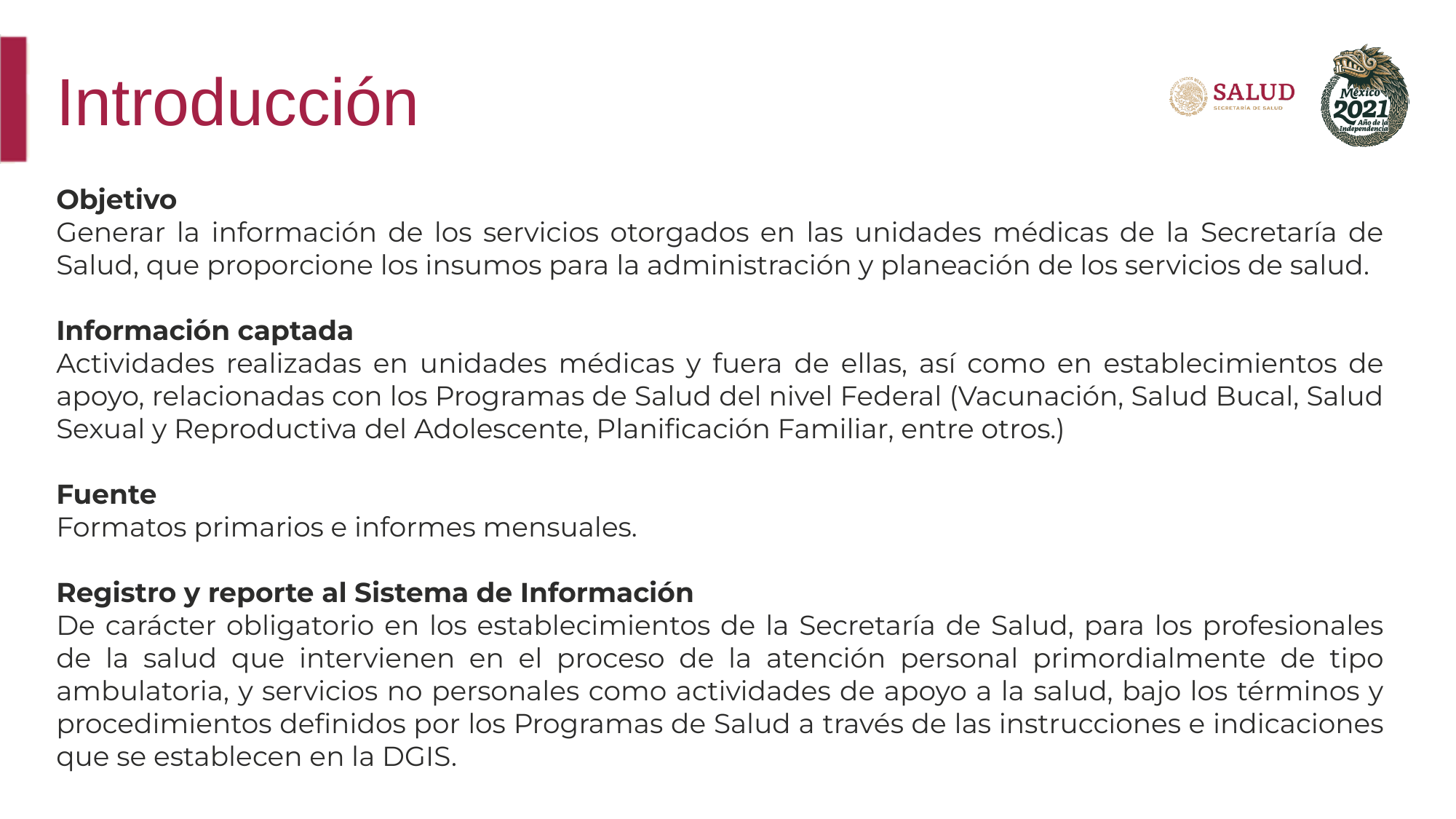

Introducción
Objetivo
Generar la información de los servicios otorgados en las unidades médicas de la Secretaría de Salud, que proporcione los insumos para la administración y planeación de los servicios de salud.

Información captada
Actividades realizadas en unidades médicas y fuera de ellas, así como en establecimientos de apoyo, relacionadas con los Programas de Salud del nivel Federal (Vacunación, Salud Bucal, Salud Sexual y Reproductiva del Adolescente, Planificación Familiar, entre otros.)

Fuente
Formatos primarios e informes mensuales.

Registro y reporte al Sistema de Información
De carácter obligatorio en los establecimientos de la Secretaría de Salud, para los profesionales de la salud que intervienen en el proceso de la atención personal primordialmente de tipo ambulatoria, y servicios no personales como actividades de apoyo a la salud, bajo los términos y procedimientos definidos por los Programas de Salud a través de las instrucciones e indicaciones que se establecen en la DGIS.